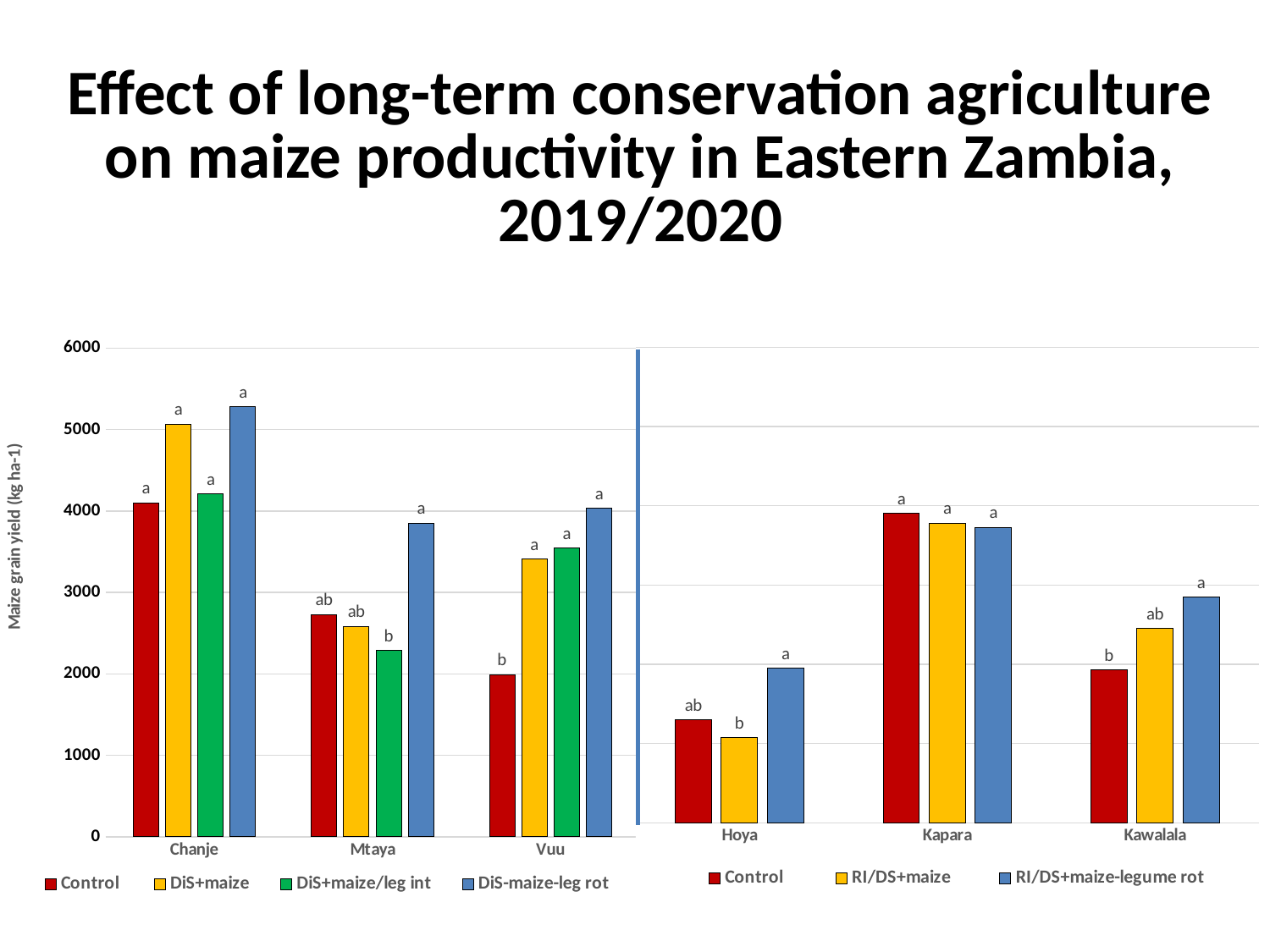

Effect of long-term conservation agriculture on maize productivity in Eastern Zambia, 2019/2020

### Chart

| Category | Control  | RI/DS+maize | RI/DS+maize-legume rot |
|---|---|---|---|
| Hoya | 1296.3455964283119 | 1075.7480494518215 | 1948.3351137326636 |
| Kapara | 3901.3008531449973 | 3780.8698555143114 | 3724.9527935647293 |
| Kawalala | 1924.6945719780088 | 2453.312133612915 | 2848.3967443460533 |

### Chart

| Category | Control  | DiS+maize | DiS+maize/leg int | DiS-maize-leg rot |
|---|---|---|---|---|
| Chanje | 4100.724990222628 | 5068.58761500841 | 4208.7255345001995 | 5280.166974747427 |
| Mtaya | 2730.5809587773897 | 2581.113644966676 | 2286.3287313615006 | 3849.2774995907253 |
| Vuu | 1990.6479130192686 | 3412.2275880556103 | 3545.689396578838 | 4030.771060223467 |